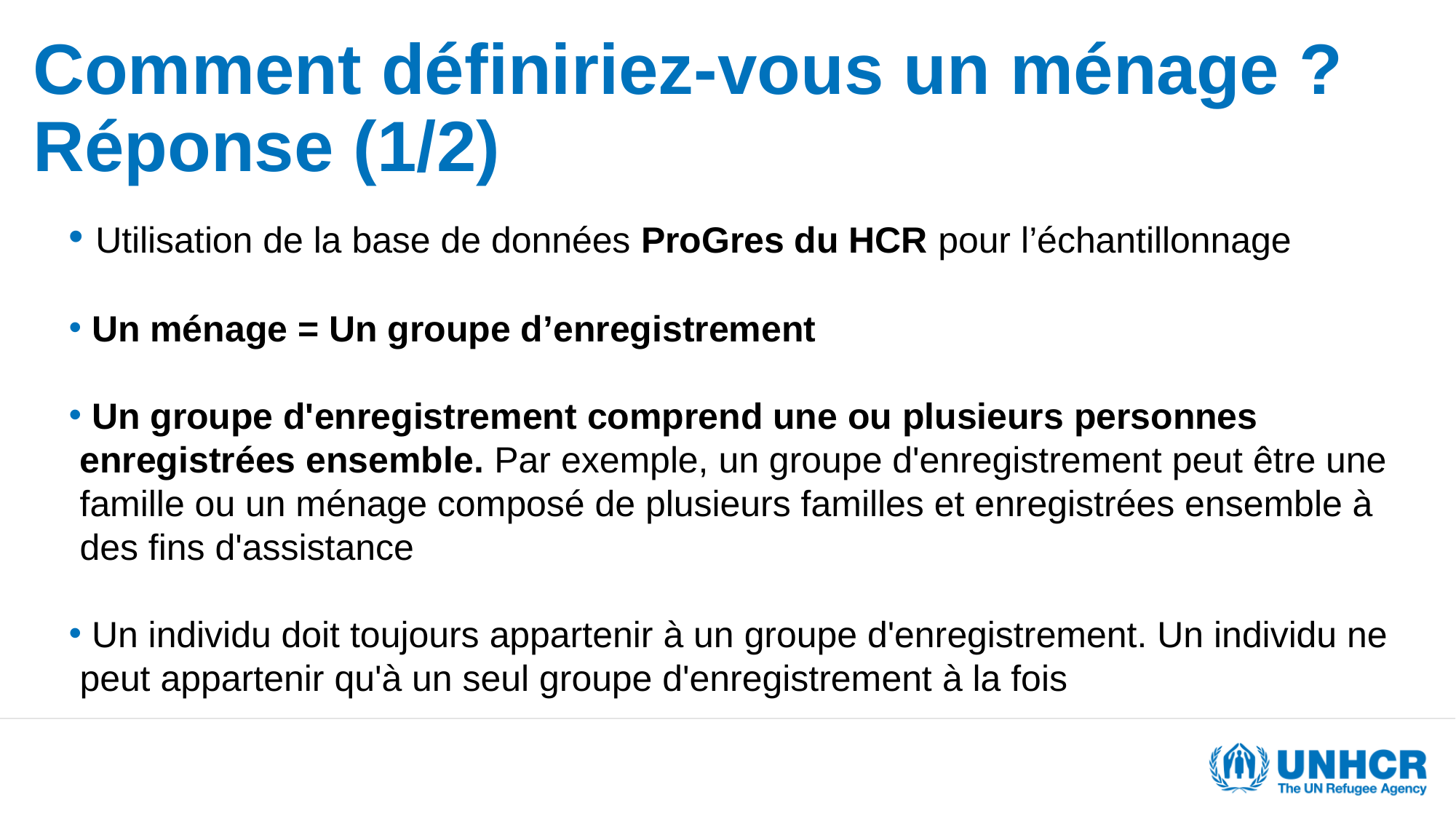

# Comment définiriez-vous un ménage ? Réponse (1/2)
 Utilisation de la base de données ProGres du HCR pour l’échantillonnage

 Un ménage = Un groupe d’enregistrement

 Un groupe d'enregistrement comprend une ou plusieurs personnes enregistrées ensemble. Par exemple, un groupe d'enregistrement peut être une famille ou un ménage composé de plusieurs familles et enregistrées ensemble à des fins d'assistance

 Un individu doit toujours appartenir à un groupe d'enregistrement. Un individu ne peut appartenir qu'à un seul groupe d'enregistrement à la fois